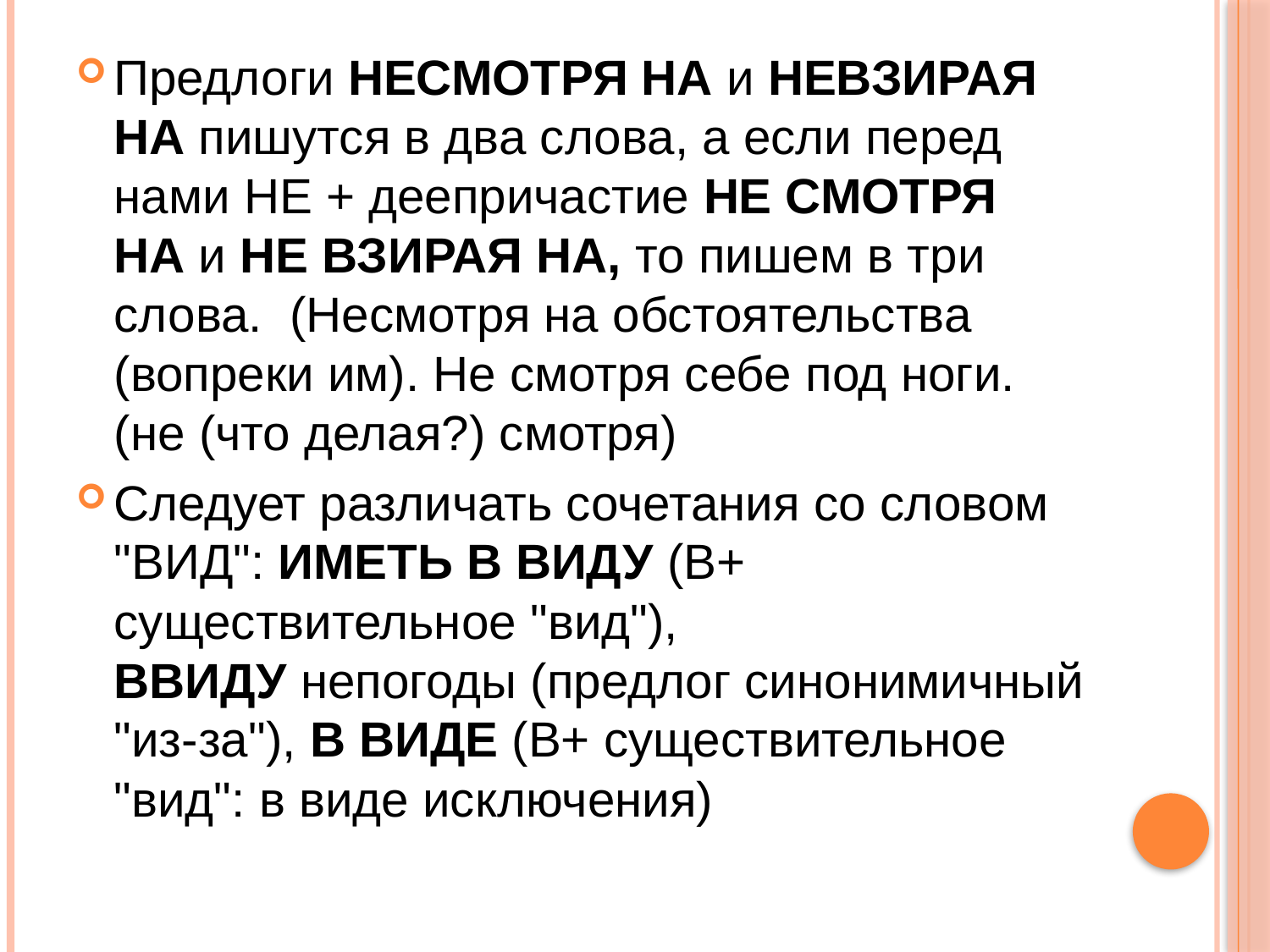

Предлоги НЕСМОТРЯ НА и НЕВЗИРАЯ НА пишутся в два слова, а если перед нами НЕ + деепричастие НЕ СМОТРЯ НА и НЕ ВЗИРАЯ НА, то пишем в три слова.  (Несмотря на обстоятельства (вопреки им). Не смотря себе под ноги. (не (что делая?) смотря)
Следует различать сочетания со словом "ВИД": ИМЕТЬ В ВИДУ (В+ существительное "вид"), ВВИДУ непогоды (предлог синонимичный "из-за"), В ВИДЕ (В+ существительное "вид": в виде исключения)